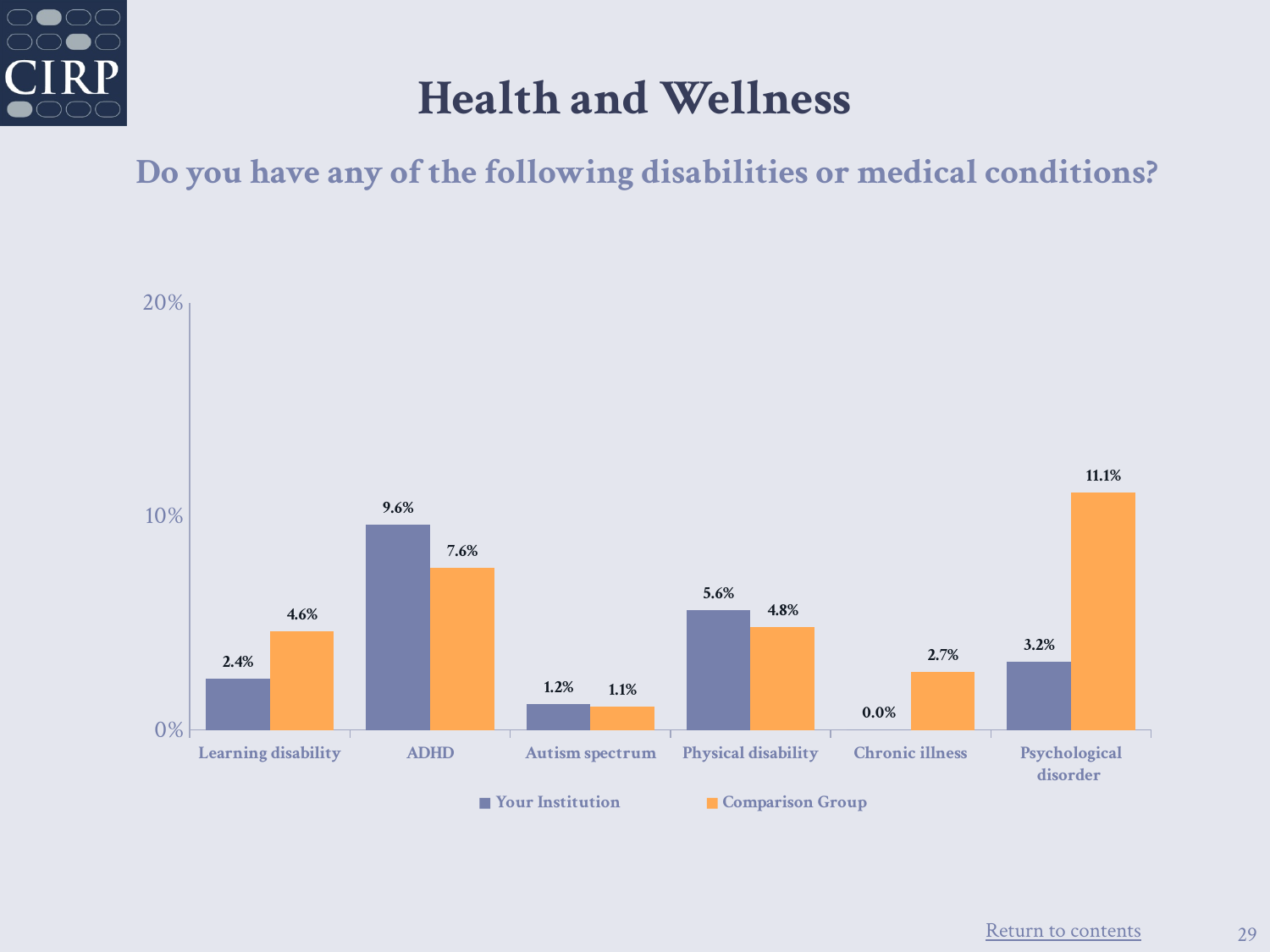

# Health and Wellness
Do you have any of the following disabilities or medical conditions?

### Chart

| Category | Your Institution | Comparison Group |
|---|---|---|
| Learning disability | 0.024 | 0.046 |
| ADHD | 0.096 | 0.076 |
| Autism spectrum | 0.012 | 0.011 |
| Physical disability | 0.056 | 0.048 |
| Chronic illness | 0.0 | 0.027 |
| Psychological disorder  | 0.032 | 0.111 |
29